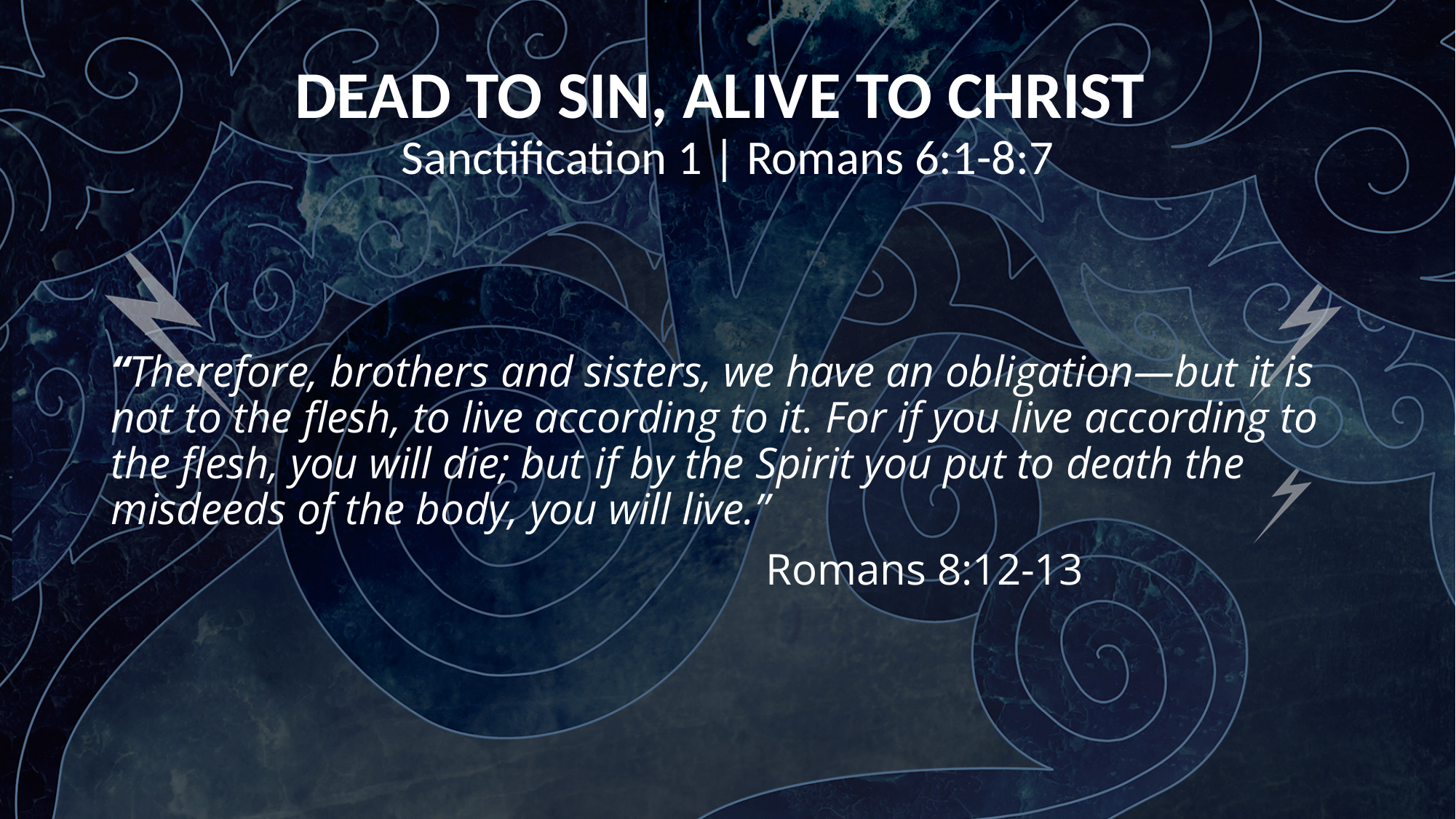

DEAD TO SIN, ALIVE TO CHRIST
Sanctification 1 | Romans 6:1-8:7

“Therefore, brothers and sisters, we have an obligation—but it is not to the flesh, to live according to it. For if you live according to the flesh, you will die; but if by the Spirit you put to death the misdeeds of the body, you will live.”
						Romans 8:12-13